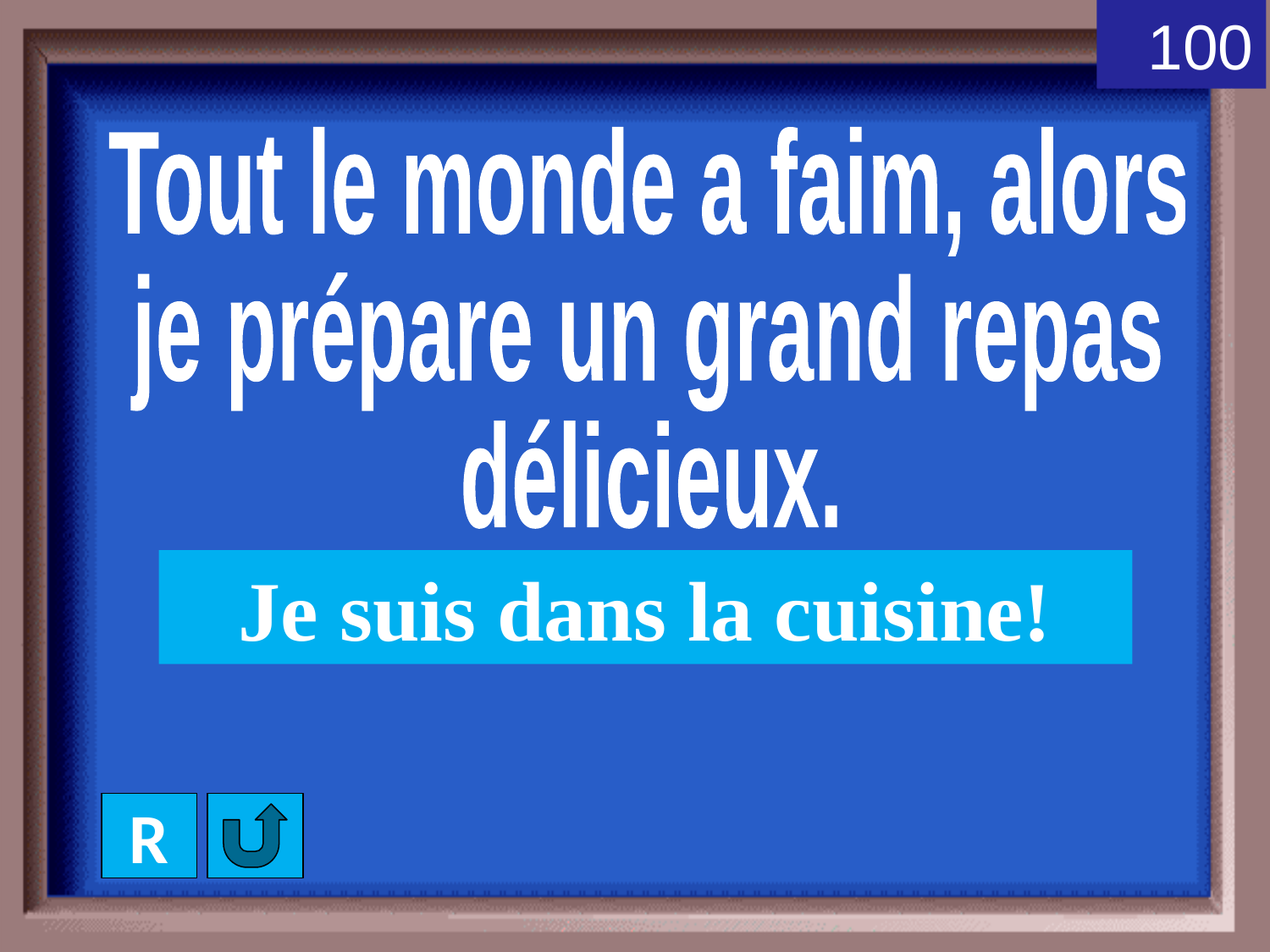

100
Tout le monde a faim, alors
je prépare un grand repas
délicieux.
Je suis dans la cuisine!
R